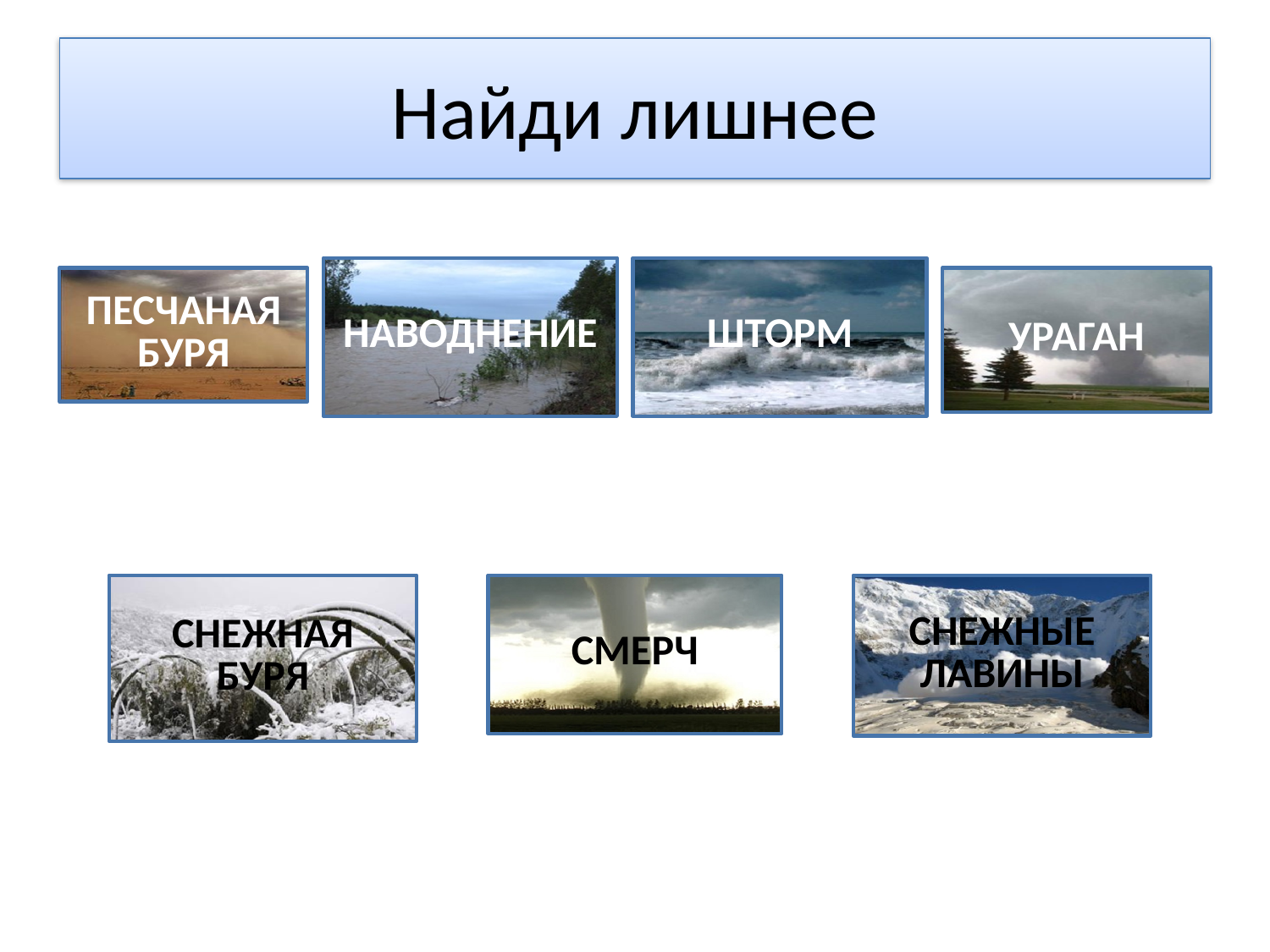

# Найди лишнее

НАВОДНЕНИЕ
ШТОРМ
ПЕСЧАНАЯ БУРЯ
УРАГАН

СНЕЖНАЯ БУРЯ
СМЕРЧ
СНЕЖНЫЕ ЛАВИНЫ